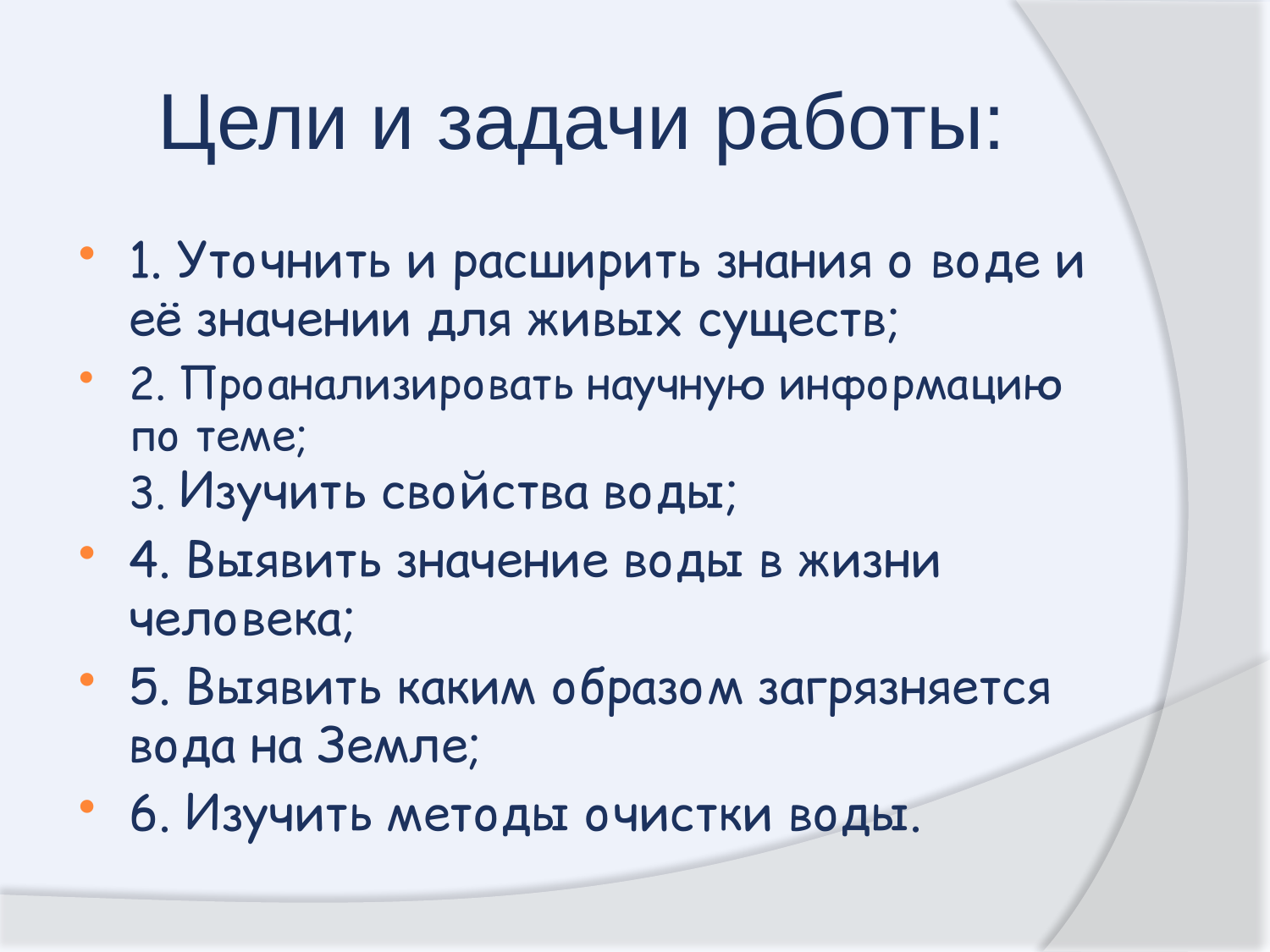

# Цели и задачи работы:
1. Уточнить и расширить знания о воде и её значении для живых существ;
2. Проанализировать научную информацию по теме;
3. Изучить свойства воды;
4. Выявить значение воды в жизни человека;
5. Выявить каким образом загрязняется вода на Земле;
6. Изучить методы очистки воды.